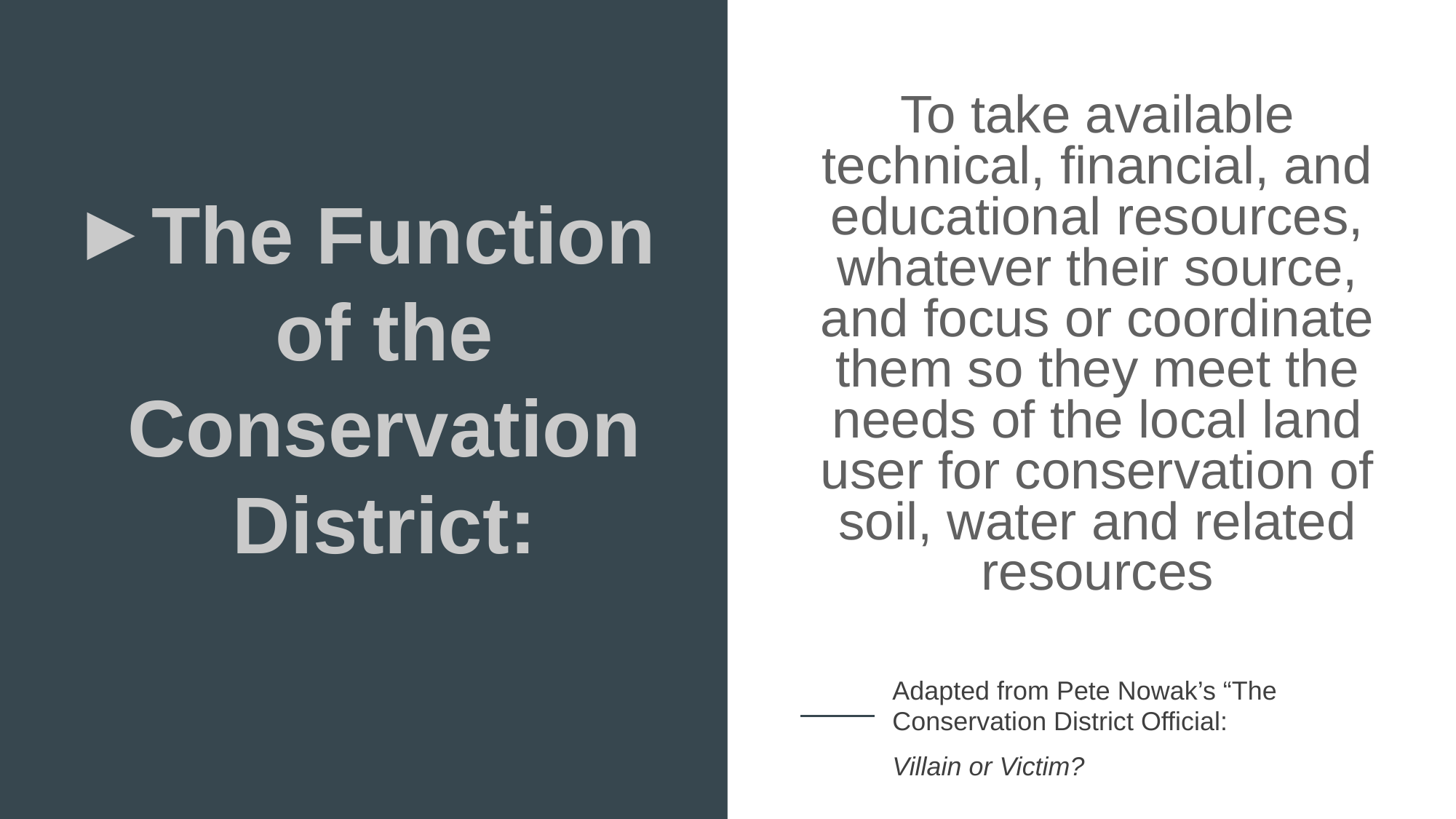

To take available technical, financial, and educational resources, whatever their source, and focus or coordinate them so they meet the needs of the local land user for conservation of soil, water and related resources

# The Function of the Conservation District:
Adapted from Pete Nowak’s “The Conservation District Official:
Villain or Victim?